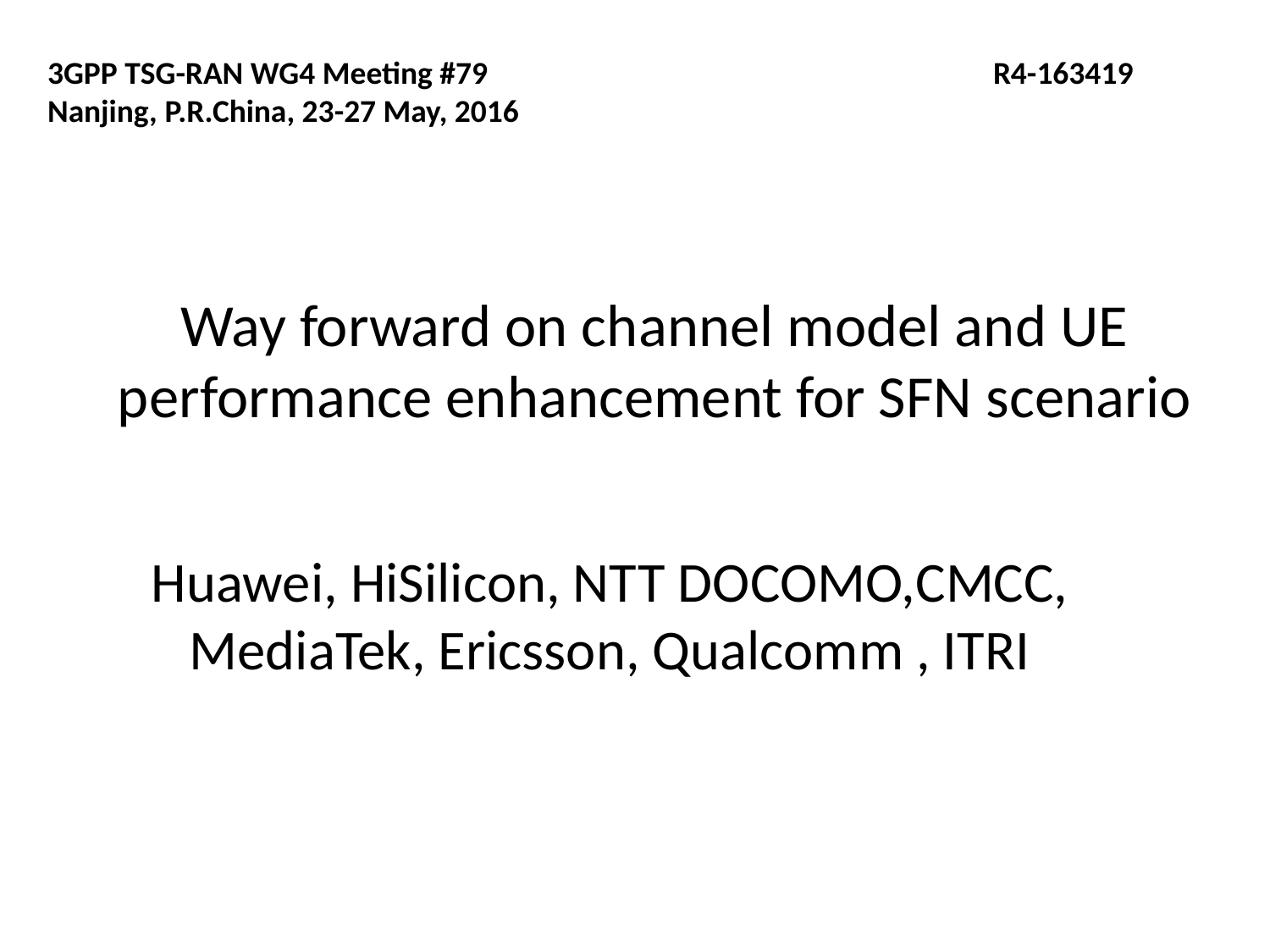

3GPP TSG-RAN WG4 Meeting #79 	                                                             R4-163419
Nanjing, P.R.China, 23-27 May, 2016

# Way forward on channel model and UE performance enhancement for SFN scenario
Huawei, HiSilicon, NTT DOCOMO,CMCC, MediaTek, Ericsson, Qualcomm , ITRI